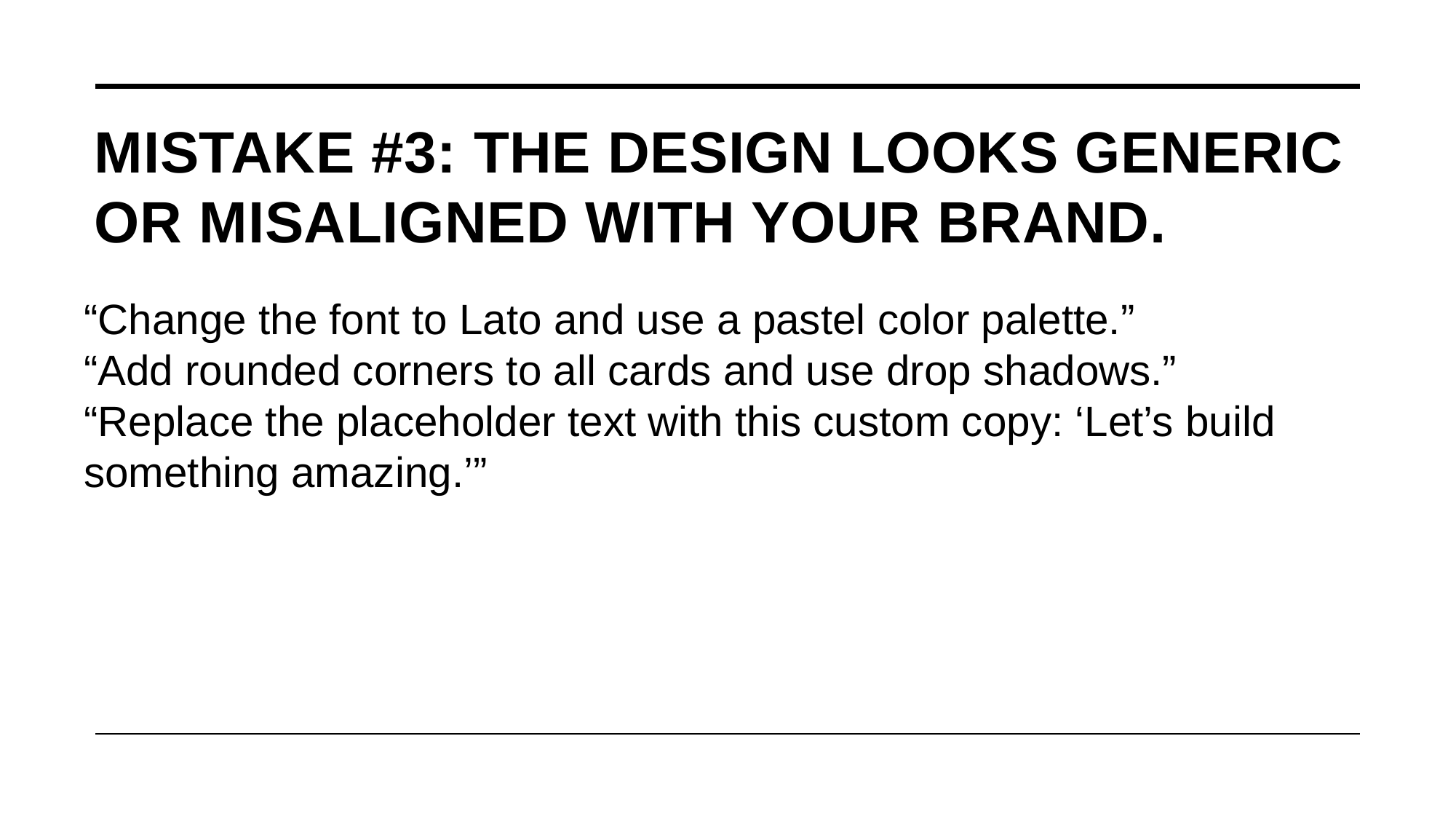

# Mistake #3: The design looks generic or misaligned with your brand.
“Change the font to Lato and use a pastel color palette.”
“Add rounded corners to all cards and use drop shadows.”
“Replace the placeholder text with this custom copy: ‘Let’s build something amazing.’”